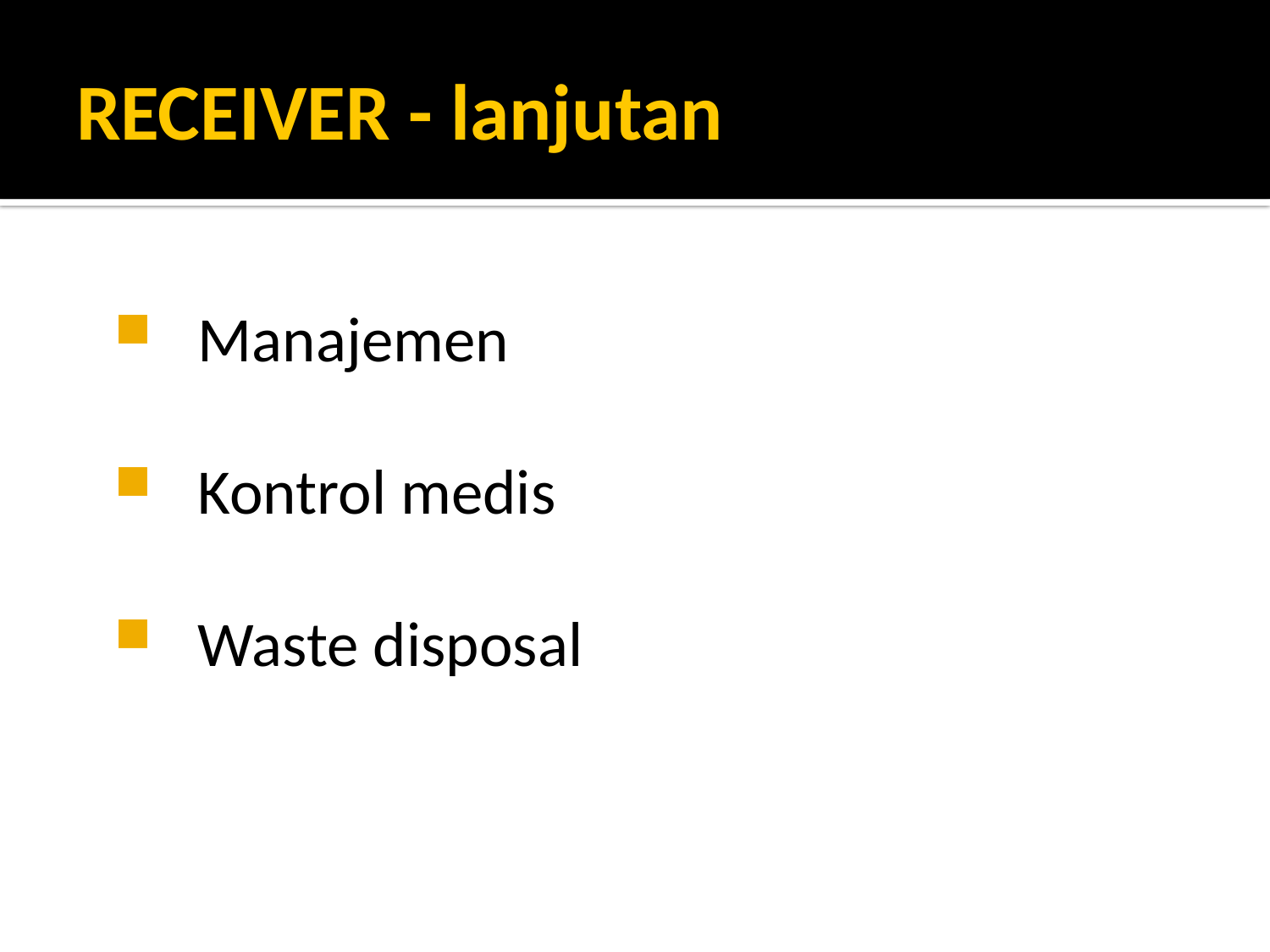

# RECEIVER - lanjutan
Manajemen

Kontrol medis

Waste disposal